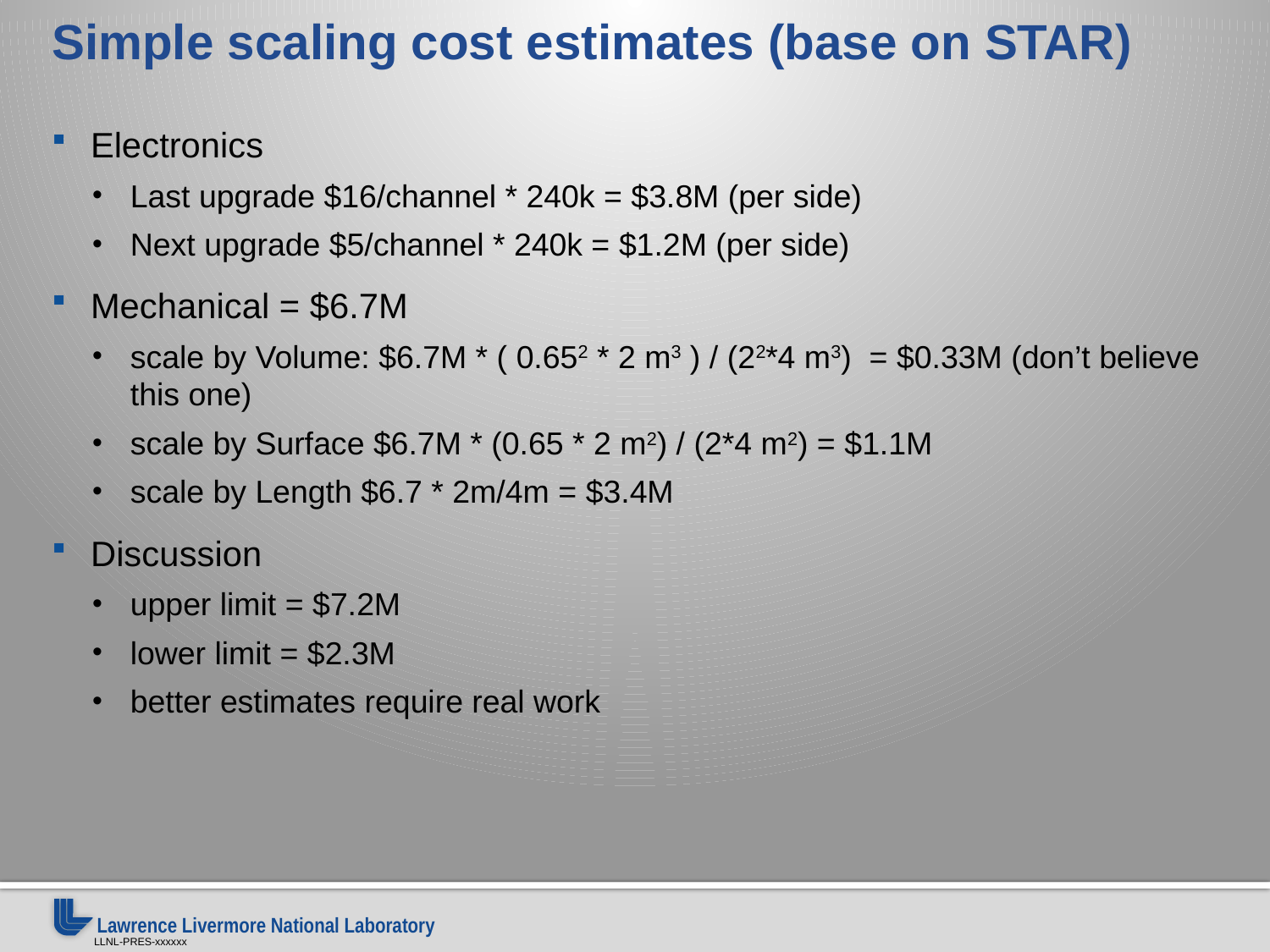

# Simple scaling cost estimates (base on STAR)
Electronics
Last upgrade $16/channel * 240k = $3.8M (per side)
Next upgrade $5/channel * 240k = $1.2M (per side)
Mechanical = $6.7M
scale by Volume: $6.7M * ( 0.652 * 2 m3 ) / (22*4 m3)  = $0.33M (don’t believe this one)
scale by Surface $6.7M * (0.65 * 2 m2) / (2*4 m2) = $1.1M
scale by Length $6.7 * 2m/4m = $3.4M
Discussion
upper limit = $7.2M
lower limit = $2.3M
better estimates require real work